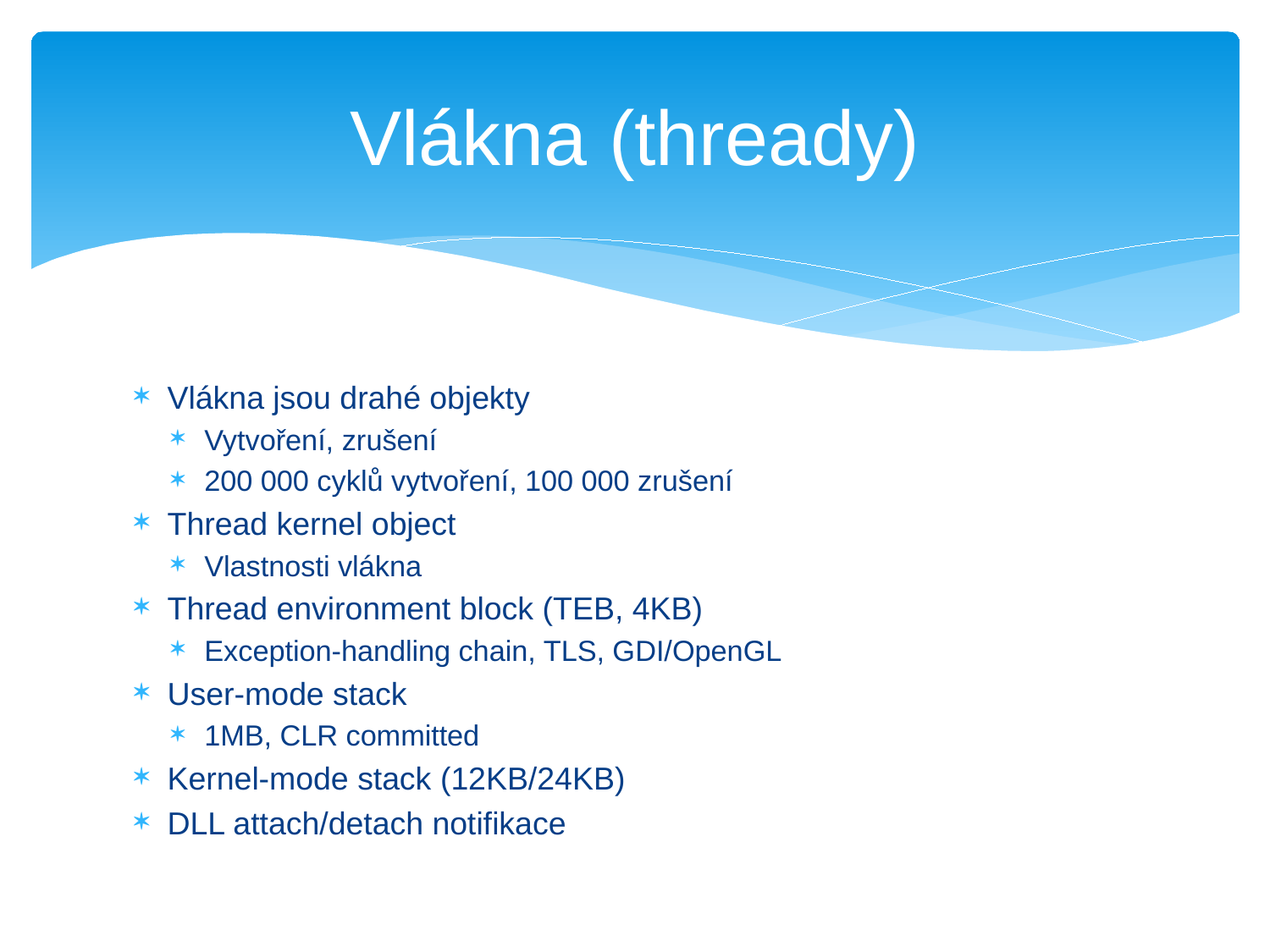

# Vlákna (thready)
Vlákna jsou drahé objekty
Vytvoření, zrušení
200 000 cyklů vytvoření, 100 000 zrušení
Thread kernel object
Vlastnosti vlákna
Thread environment block (TEB, 4KB)
Exception-handling chain, TLS, GDI/OpenGL
User-mode stack
1MB, CLR committed
Kernel-mode stack (12KB/24KB)
DLL attach/detach notifikace